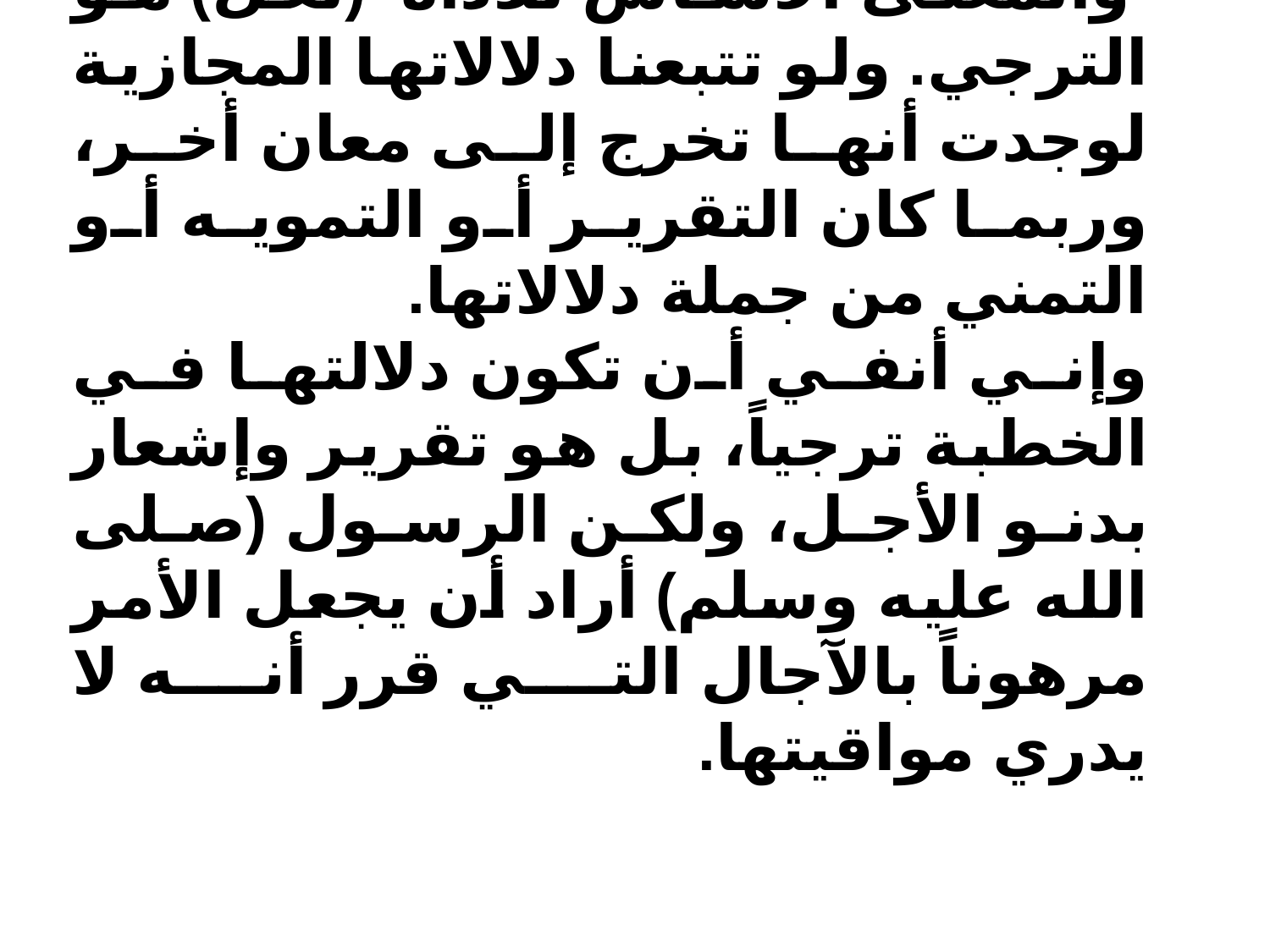

والمعنى الأساس للأداة  (لعل) هو الترجي. ولو تتبعنا دلالاتها المجازية لوجدت أنها تخرج إلى معان أخر، وربما كان التقرير أو التمويه أو التمني من جملة دلالاتها.
وإني أنفي أن تكون دلالتها في الخطبة ترجياً، بل هو تقرير وإشعار بدنو الأجل، ولكن الرسول (صلى الله عليه وسلم) أراد أن يجعل الأمر مرهوناً بالآجال التي قرر أنه لا يدري مواقيتها.